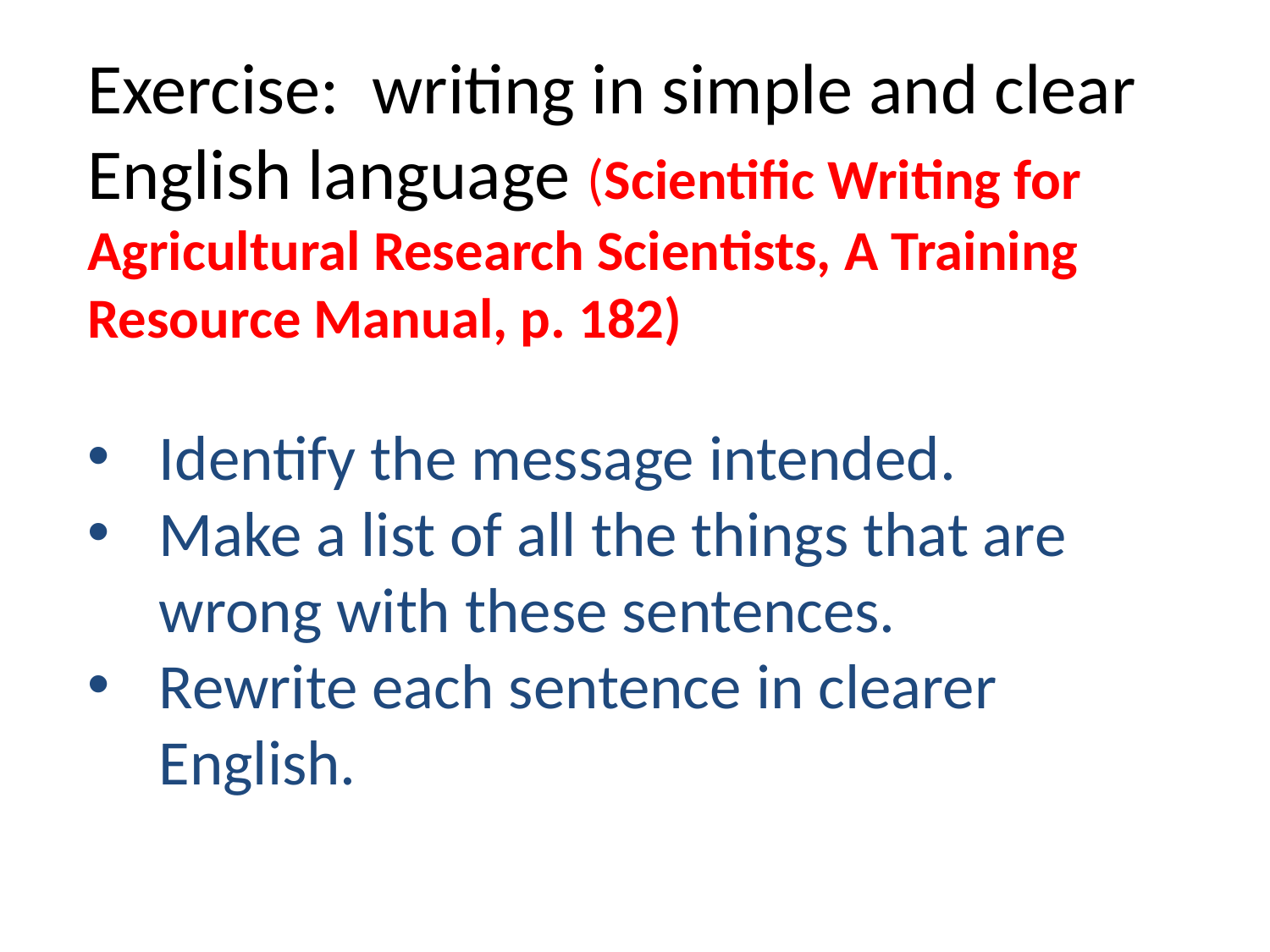

Exercise:  writing in simple and clear English language (Scientific Writing for Agricultural Research Scientists, A Training Resource Manual, p. 182)

Identify the message intended.
Make a list of all the things that are wrong with these sentences.
Rewrite each sentence in clearer English.